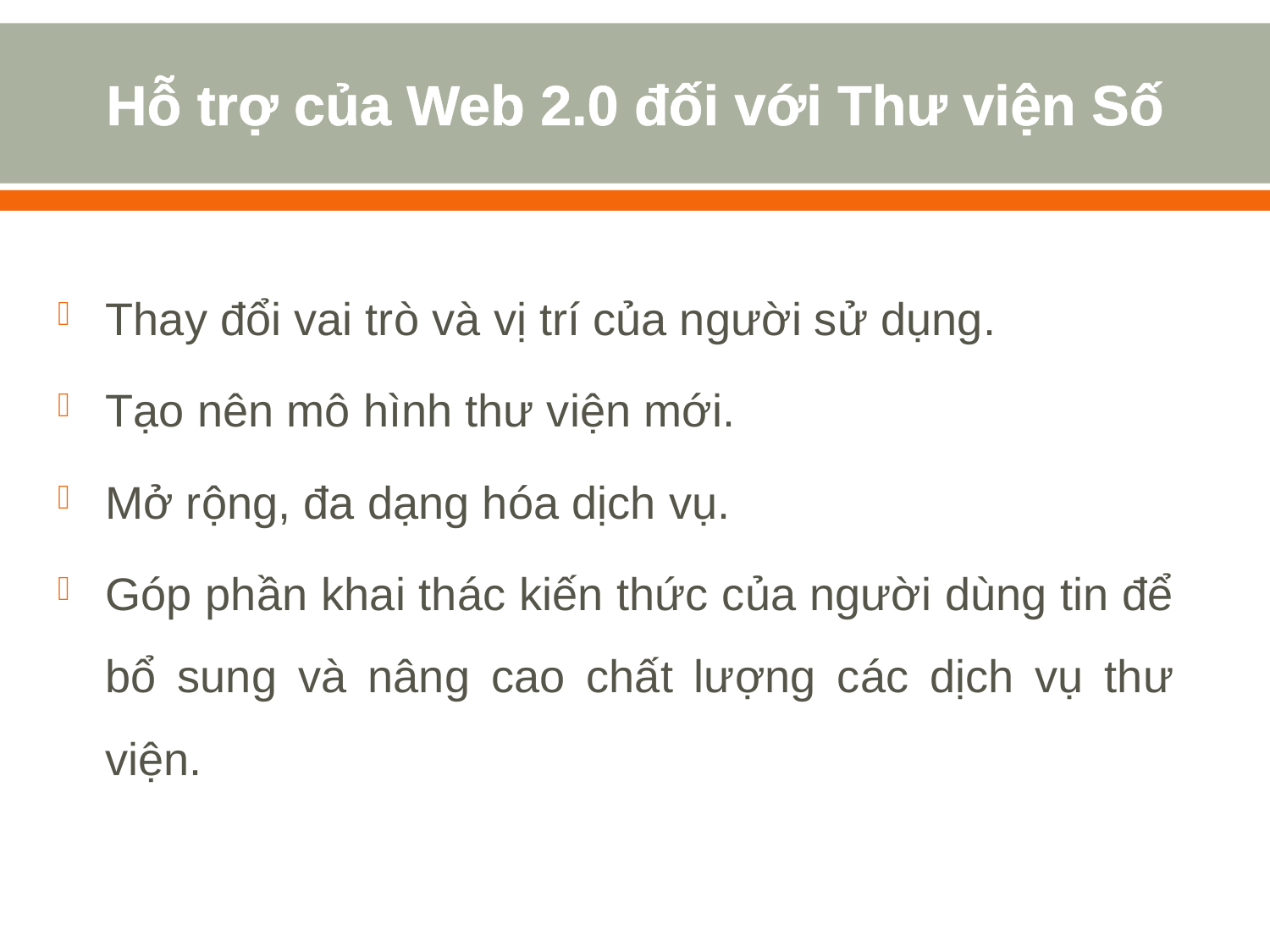

# Hỗ trợ của Web 2.0 đối với Thư viện Số
Thay đổi vai trò và vị trí của người sử dụng.
Tạo nên mô hình thư viện mới.
Mở rộng, đa dạng hóa dịch vụ.
Góp phần khai thác kiến thức của người dùng tin để bổ sung và nâng cao chất lượng các dịch vụ thư viện.